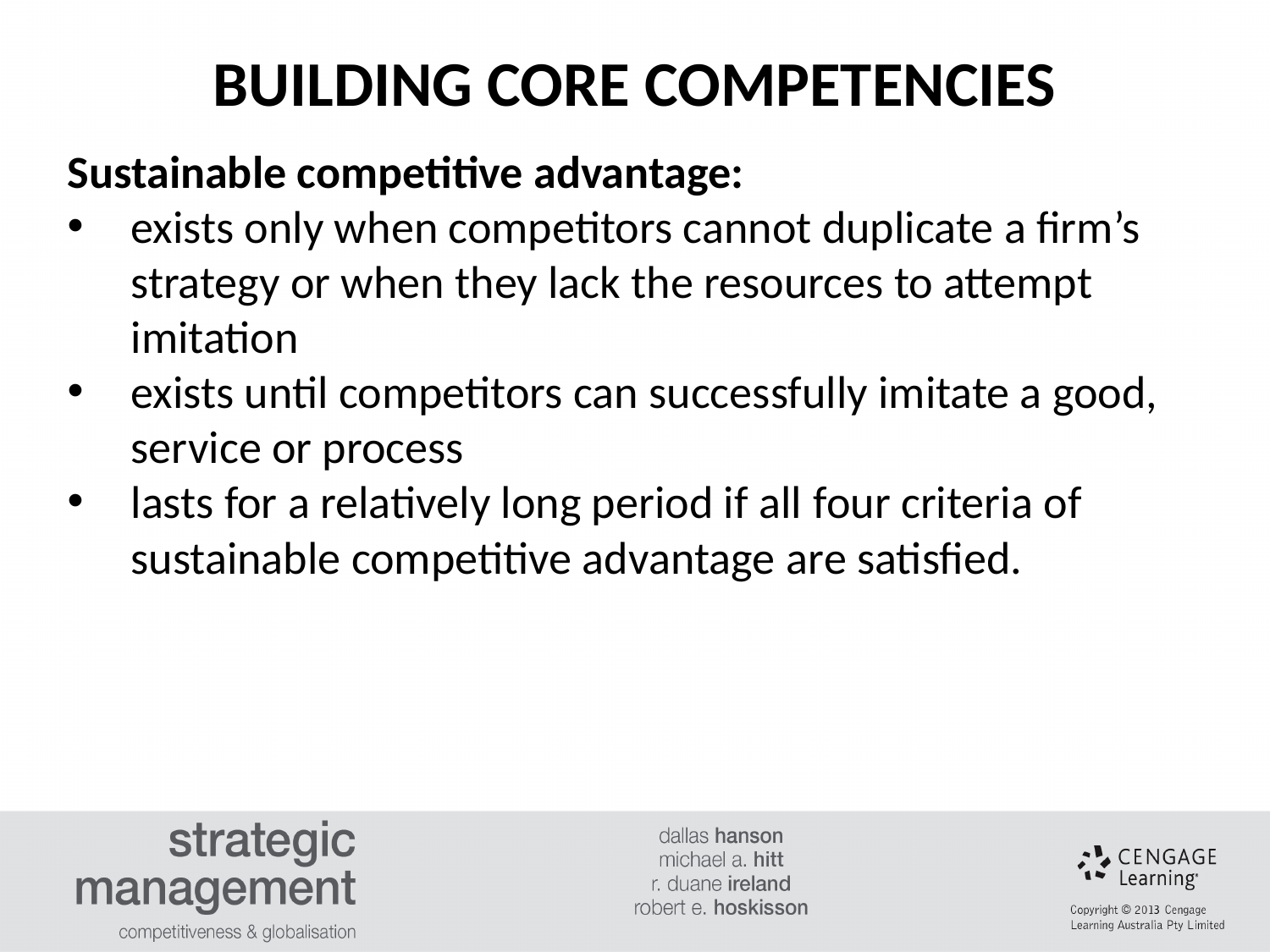

BUILDING CORE COMPETENCIES
Sustainable competitive advantage:
exists only when competitors cannot duplicate a firm’s strategy or when they lack the resources to attempt imitation
exists until competitors can successfully imitate a good, service or process
lasts for a relatively long period if all four criteria of sustainable competitive advantage are satisfied.